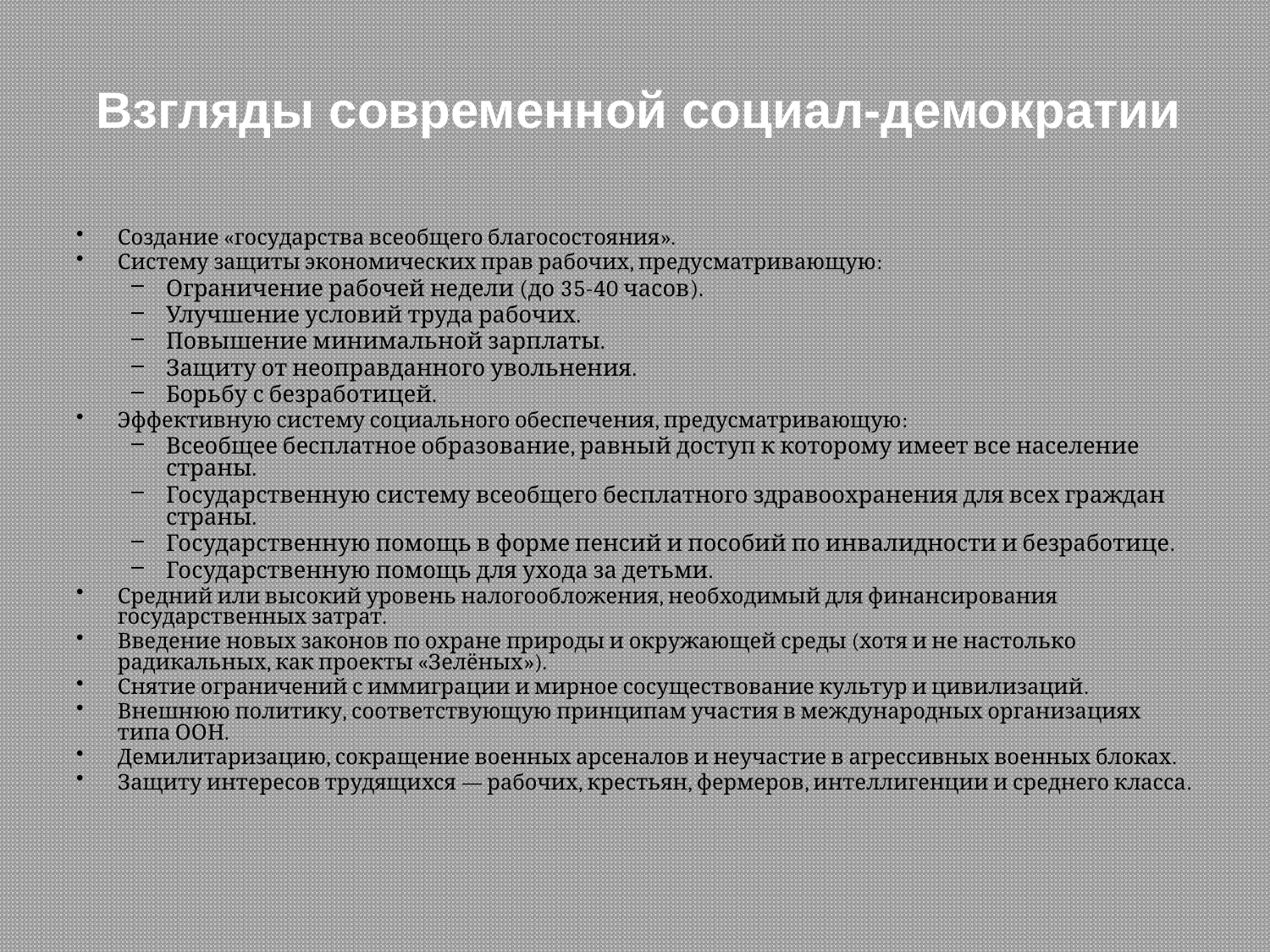

Создание «государства всеобщего благосостояния».
Систему защиты экономических прав рабочих, предусматривающую:
Ограничение рабочей недели (до 35-40 часов).
Улучшение условий труда рабочих.
Повышение минимальной зарплаты.
Защиту от неоправданного увольнения.
Борьбу с безработицей.
Эффективную систему социального обеспечения, предусматривающую:
Всеобщее бесплатное образование, равный доступ к которому имеет все население страны.
Государственную систему всеобщего бесплатного здравоохранения для всех граждан страны.
Государственную помощь в форме пенсий и пособий по инвалидности и безработице.
Государственную помощь для ухода за детьми.
Средний или высокий уровень налогообложения, необходимый для финансирования государственных затрат.
Введение новых законов по охране природы и окружающей среды (хотя и не настолько радикальных, как проекты «Зелёных»).
Снятие ограничений с иммиграции и мирное сосуществование культур и цивилизаций.
Внешнюю политику, соответствующую принципам участия в международных организациях типа ООН.
Демилитаризацию, сокращение военных арсеналов и неучастие в агрессивных военных блоках.
Защиту интересов трудящихся — рабочих, крестьян, фермеров, интеллигенции и среднего класса.

Взгляды современной социал-демократии